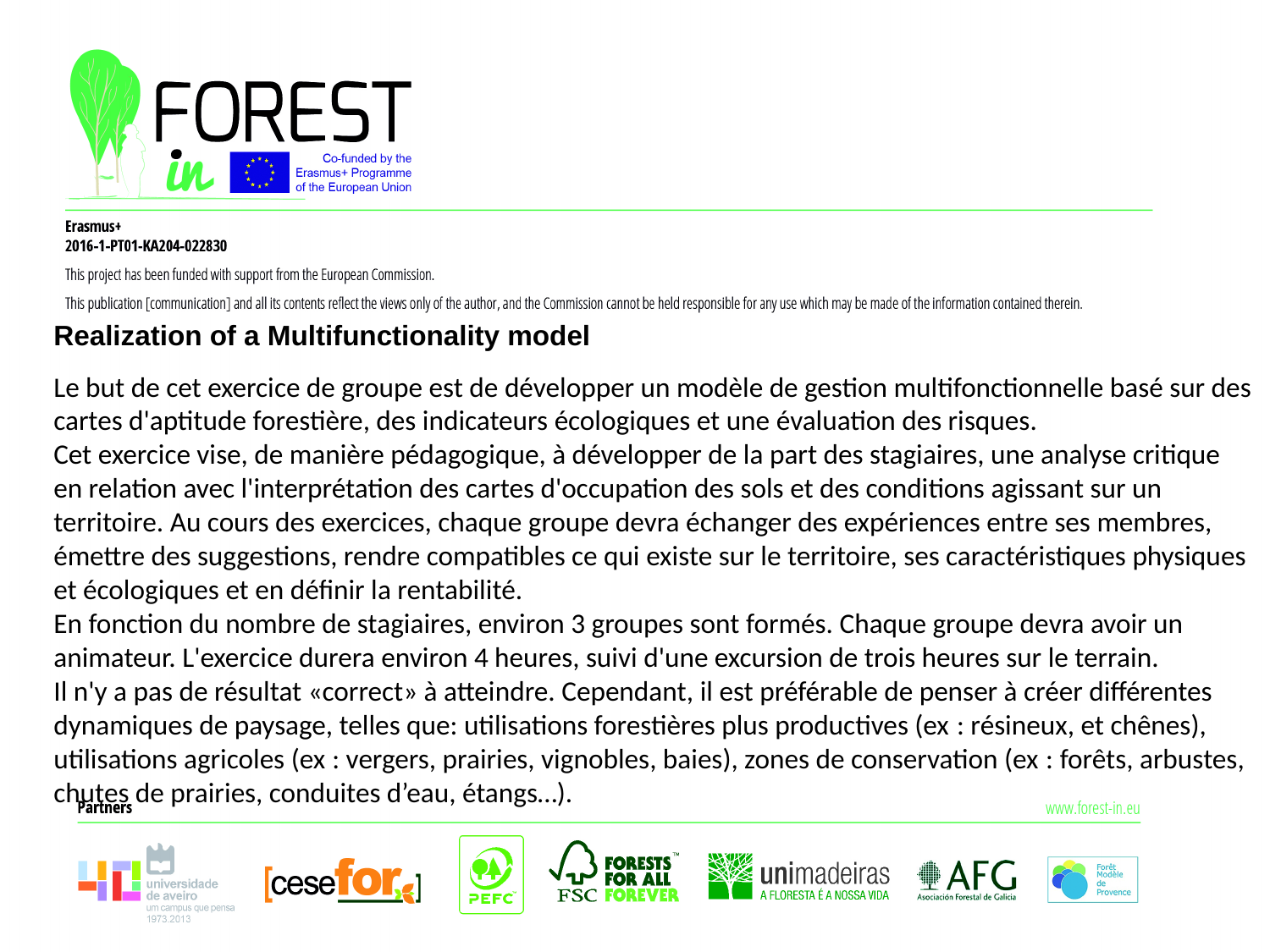

Realization of a Multifunctionality model
Le but de cet exercice de groupe est de développer un modèle de gestion multifonctionnelle basé sur des cartes d'aptitude forestière, des indicateurs écologiques et une évaluation des risques.
Cet exercice vise, de manière pédagogique, à développer de la part des stagiaires, une analyse critique en relation avec l'interprétation des cartes d'occupation des sols et des conditions agissant sur un territoire. Au cours des exercices, chaque groupe devra échanger des expériences entre ses membres, émettre des suggestions, rendre compatibles ce qui existe sur le territoire, ses caractéristiques physiques et écologiques et en définir la rentabilité.
En fonction du nombre de stagiaires, environ 3 groupes sont formés. Chaque groupe devra avoir un animateur. L'exercice durera environ 4 heures, suivi d'une excursion de trois heures sur le terrain.
Il n'y a pas de résultat «correct» à atteindre. Cependant, il est préférable de penser à créer différentes dynamiques de paysage, telles que: utilisations forestières plus productives (ex : résineux, et chênes), utilisations agricoles (ex : vergers, prairies, vignobles, baies), zones de conservation (ex : forêts, arbustes, chutes de prairies, conduites d’eau, étangs…).